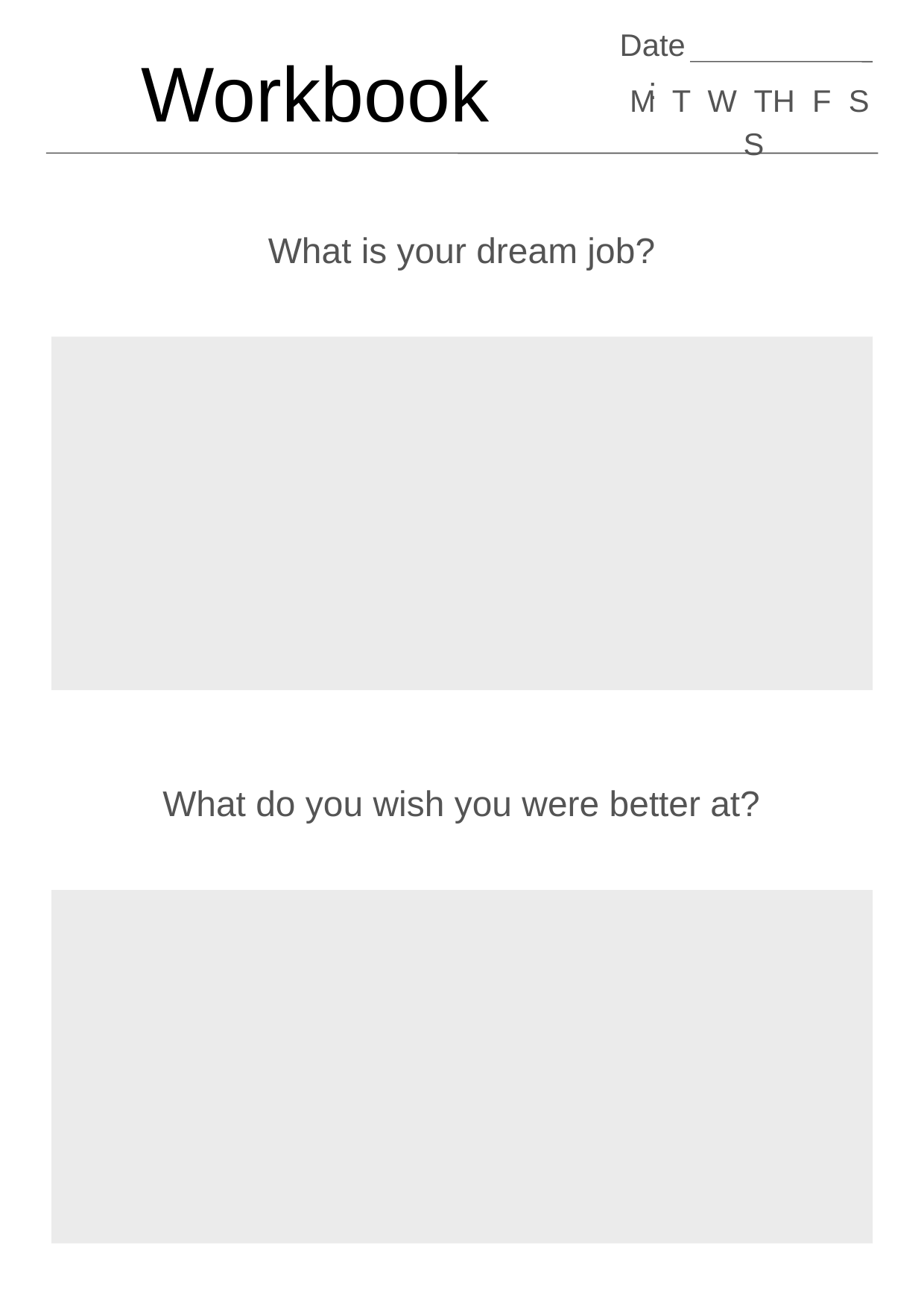

Date:
Workbook

M  T  W  TH  F  S  S

What is your dream job?

What do you wish you were better at?